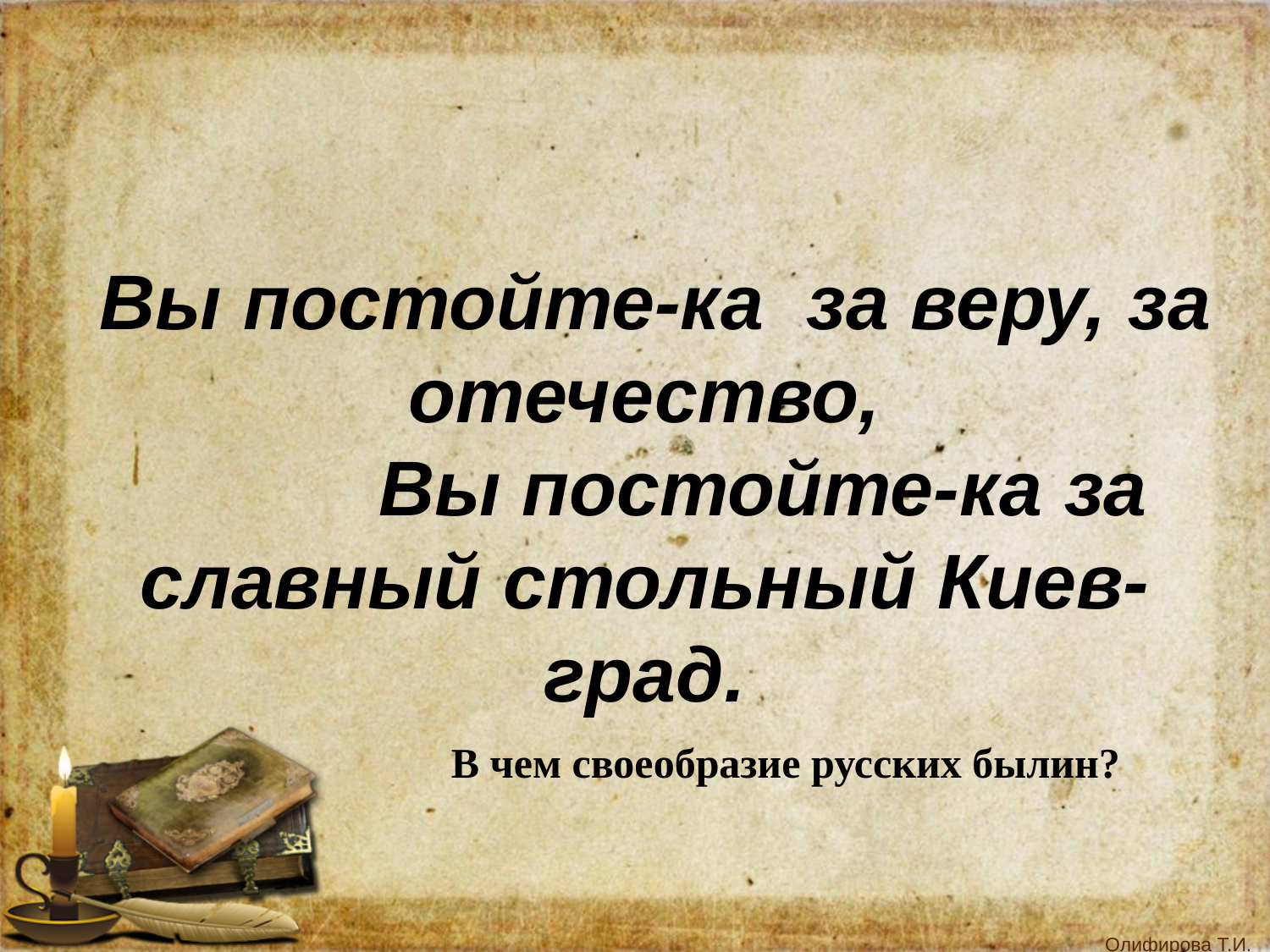

# Вы постойте-ка  за веру, за отечество, Вы постойте-ка за славный стольный Киев-град.
В чем своеобразие русских былин?